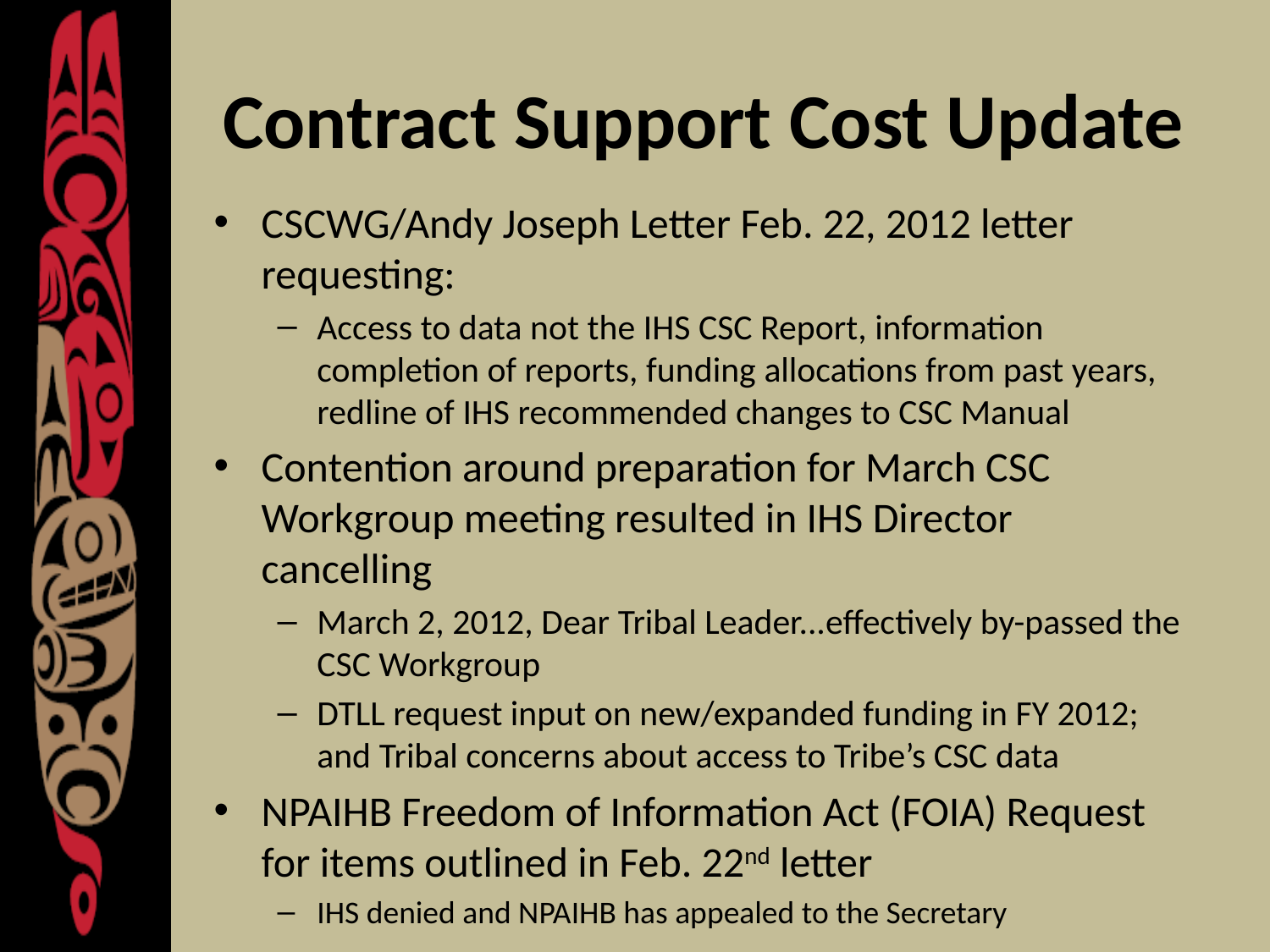

# Contract Support Cost Update
CSCWG/Andy Joseph Letter Feb. 22, 2012 letter requesting:
Access to data not the IHS CSC Report, information completion of reports, funding allocations from past years, redline of IHS recommended changes to CSC Manual
Contention around preparation for March CSC Workgroup meeting resulted in IHS Director cancelling
March 2, 2012, Dear Tribal Leader...effectively by-passed the CSC Workgroup
DTLL request input on new/expanded funding in FY 2012; and Tribal concerns about access to Tribe’s CSC data
NPAIHB Freedom of Information Act (FOIA) Request for items outlined in Feb. 22nd letter
IHS denied and NPAIHB has appealed to the Secretary